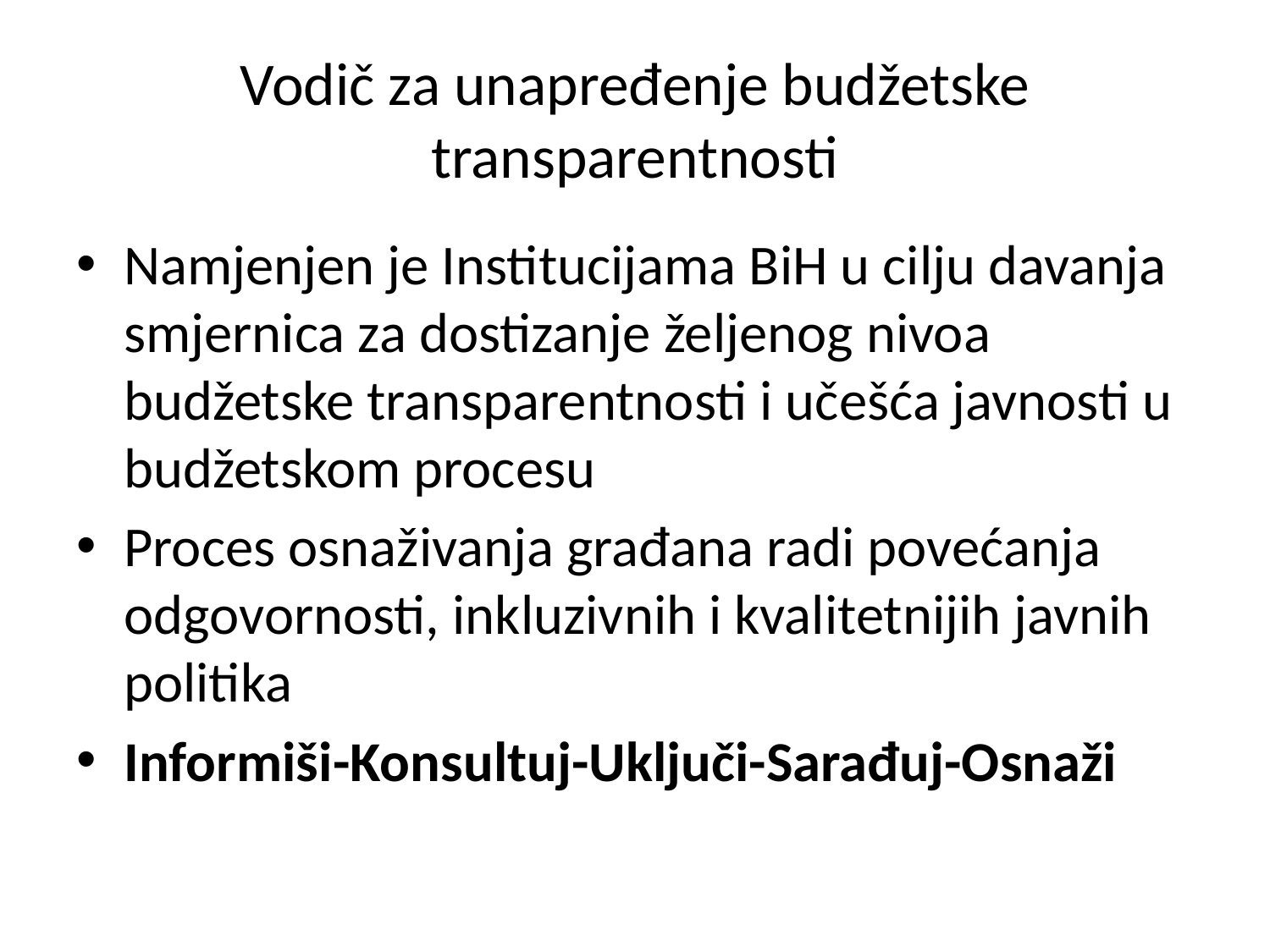

# Vodič za unapređenje budžetske transparentnosti
Namjenjen je Institucijama BiH u cilju davanja smjernica za dostizanje željenog nivoa budžetske transparentnosti i učešća javnosti u budžetskom procesu
Proces osnaživanja građana radi povećanja odgovornosti, inkluzivnih i kvalitetnijih javnih politika
Informiši-Konsultuj-Uključi-Sarađuj-Osnaži